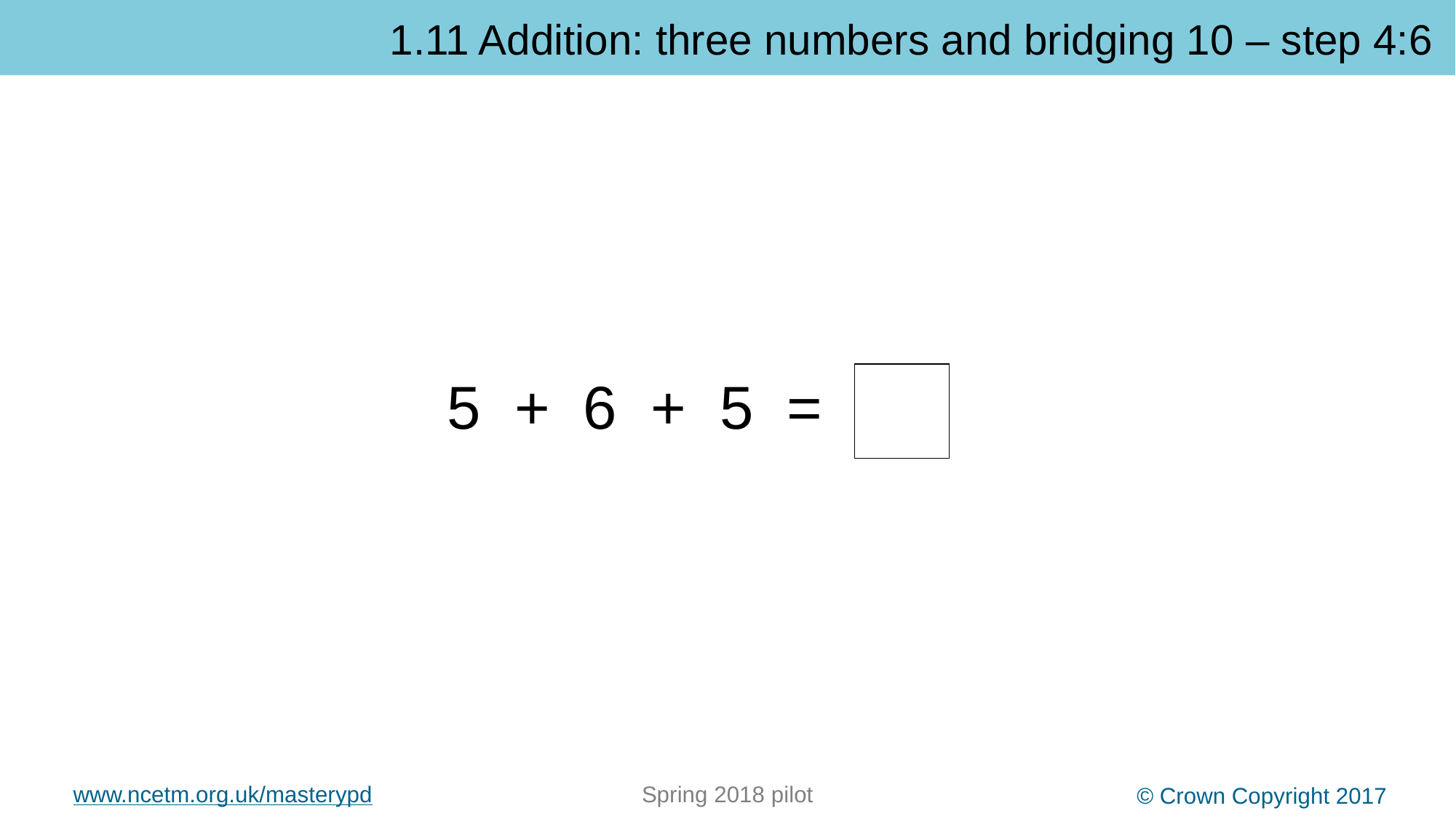

1.11 Addition: three numbers and bridging 10 – step 4:6
5  +  6  +  5  =
16